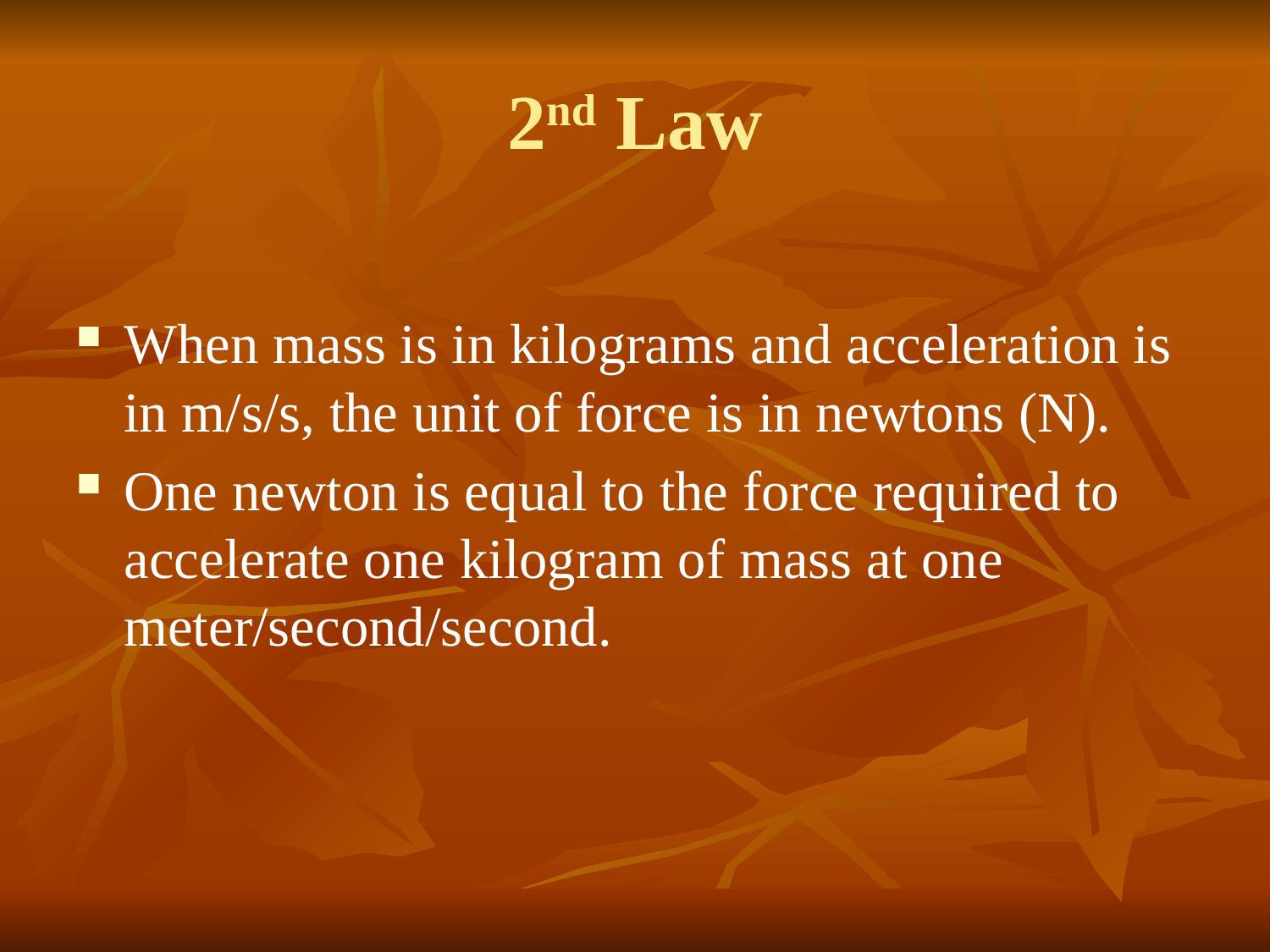

# 2nd Law

When mass is in kilograms and acceleration is in m/s/s, the unit of force is in newtons (N).
One newton is equal to the force required to accelerate one kilogram of mass at one meter/second/second.